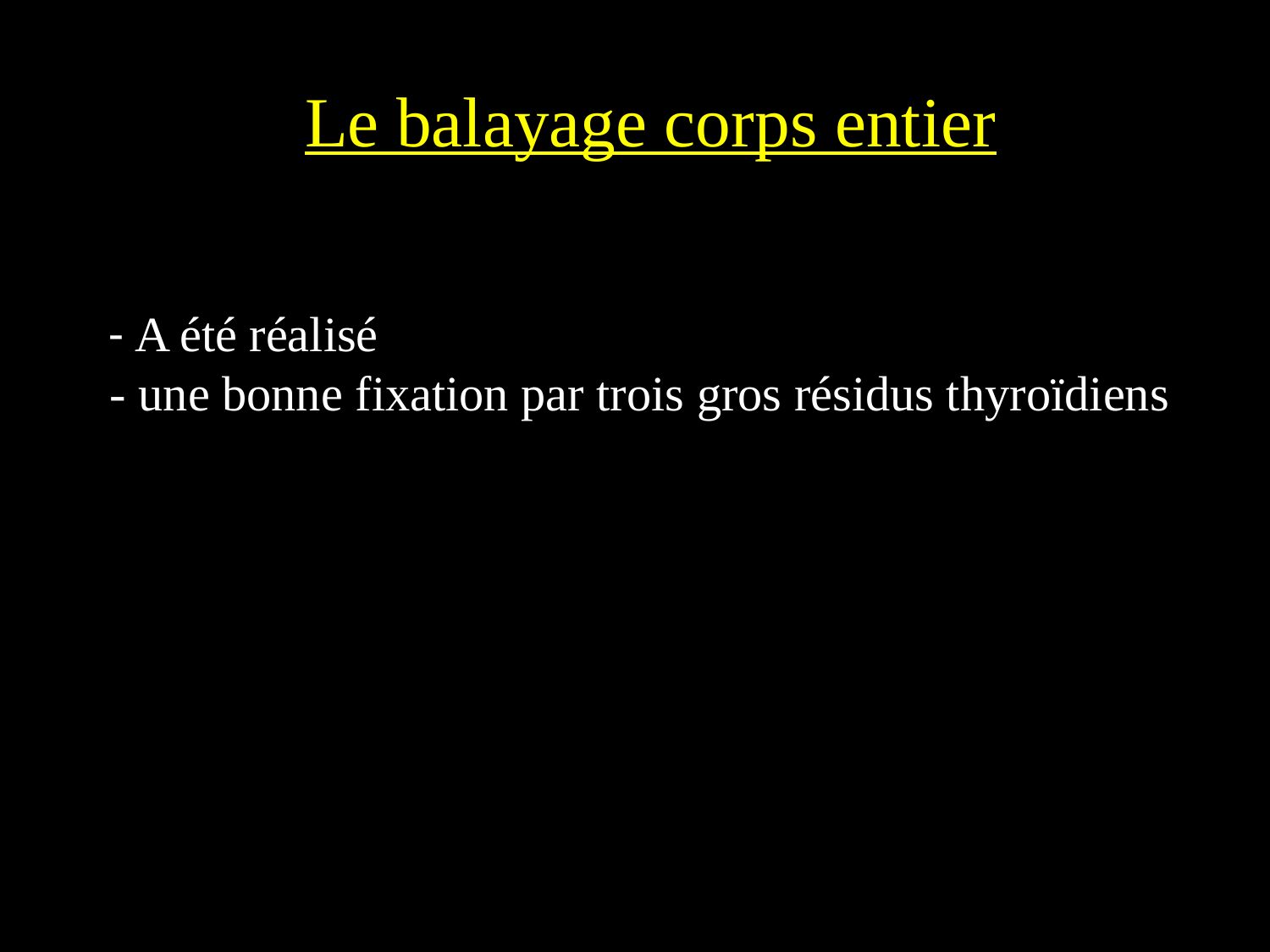

# Le balayage corps entier
 - A été réalisé
 - une bonne fixation par trois gros résidus thyroïdiens